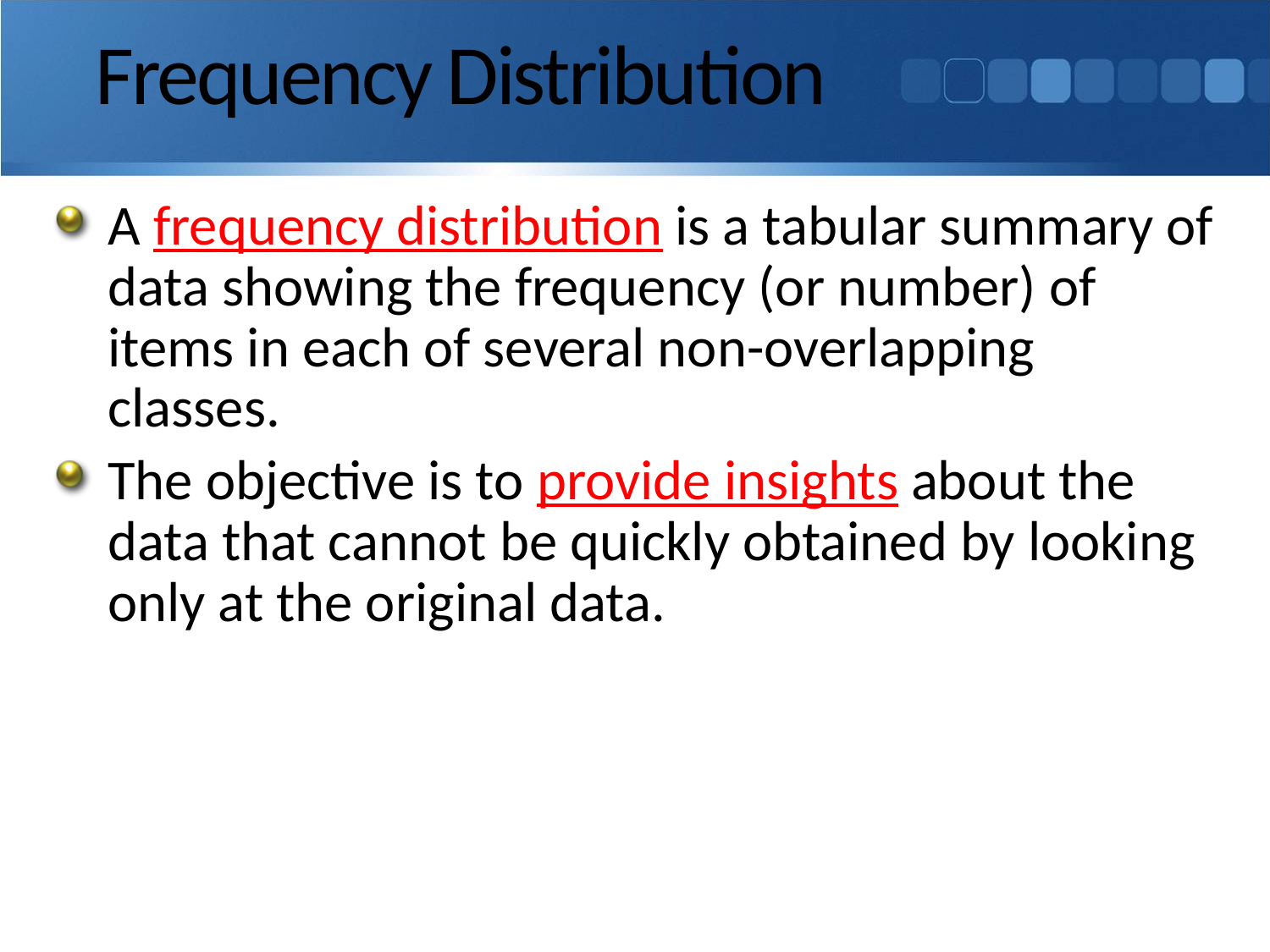

# Frequency Distribution
A frequency distribution is a tabular summary of data showing the frequency (or number) of items in each of several non-overlapping classes.
The objective is to provide insights about the data that cannot be quickly obtained by looking only at the original data.